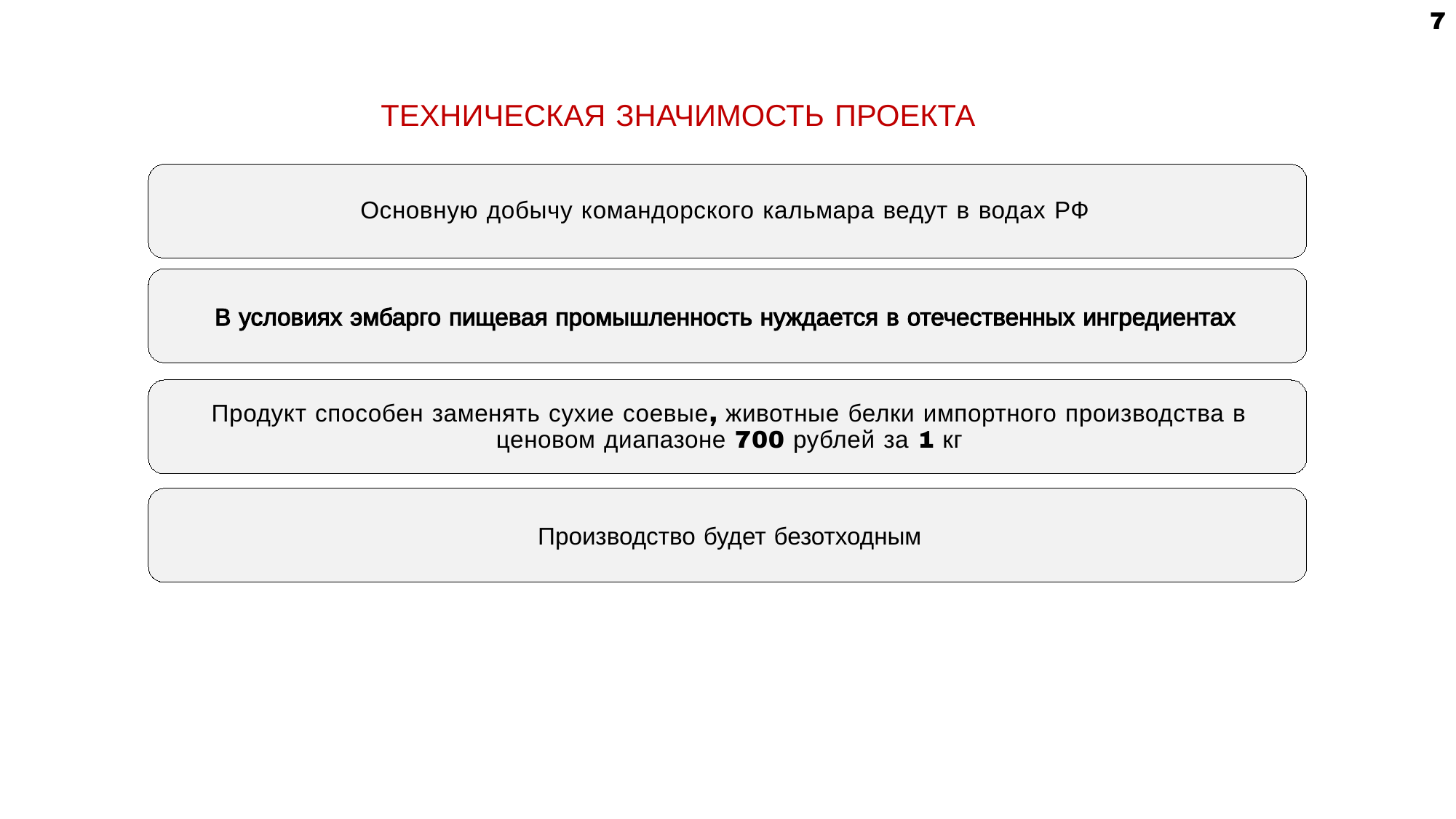

7
# ТЕХНИЧЕСКАЯ ЗНАЧИМОСТЬ ПРОЕКТА
Основную добычу командорского кальмара ведут в водах РФ
В условиях эмбарго пищевая промышленность нуждается в отечественных ингредиентах
Продукт способен заменять сухие соевые, животные белки импортного производства в ценовом диапазоне 700 рублей за 1 кг
Производство будет безотходным